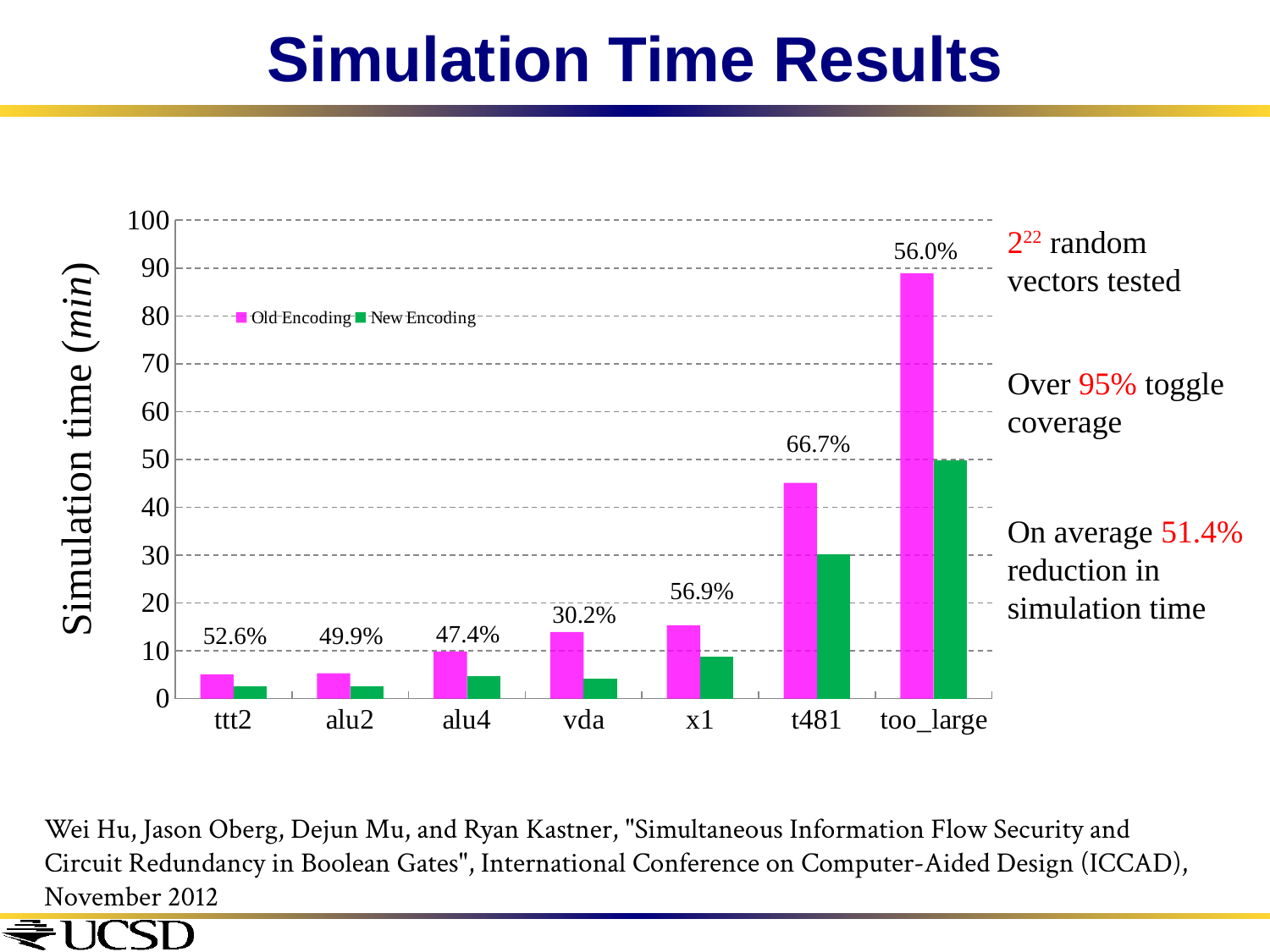

# Simulation Time Results

### Chart

| Category | Old Encoding | New Encoding |
|---|---|---|
| ttt2 | 5.1 | 2.68 |
| alu2 | 5.33 | 2.66 |
| alu4 | 9.870000000000003 | 4.68 |
| vda | 13.93 | 4.2 |
| x1 | 15.35000000000003 | 8.729999999999999 |
| t481 | 45.1 | 30.1 |
| too_large | 88.9 | 49.8 |
222 random vectors tested
56.0%
Simulation time (min)
Over 95% toggle coverage
66.7%
On average 51.4% reduction in simulation time
56.9%
30.2%
47.4%
52.6%
49.9%
Wei Hu, Jason Oberg, Dejun Mu, and Ryan Kastner, "Simultaneous Information Flow Security and Circuit Redundancy in Boolean Gates", International Conference on Computer-Aided Design (ICCAD), November 2012